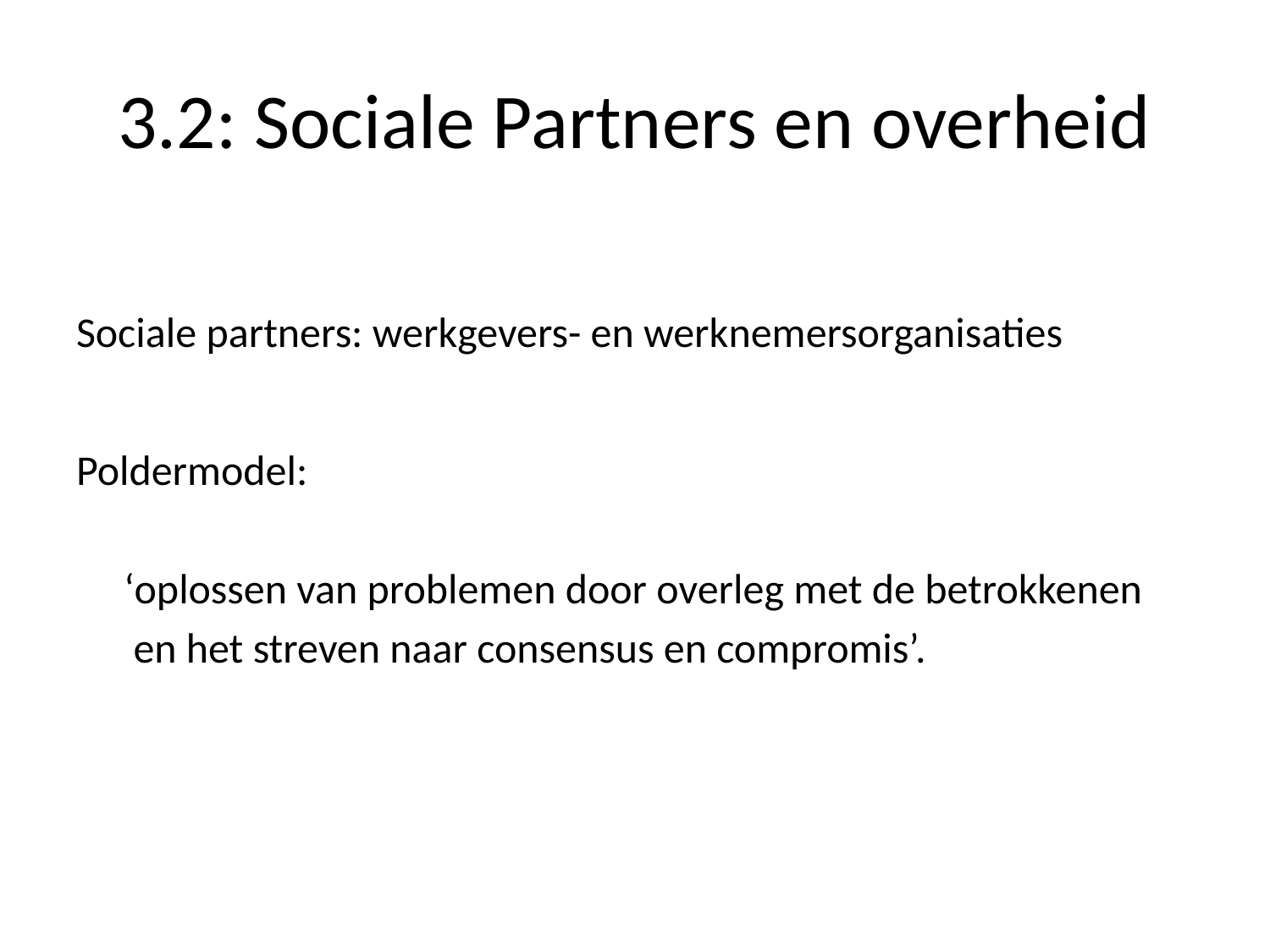

# 3.2: Sociale Partners en overheid

Sociale partners: werkgevers- en werknemersorganisaties

Poldermodel:

     ‘oplossen van problemen door overleg met de betrokkenen
      en het streven naar consensus en compromis’.